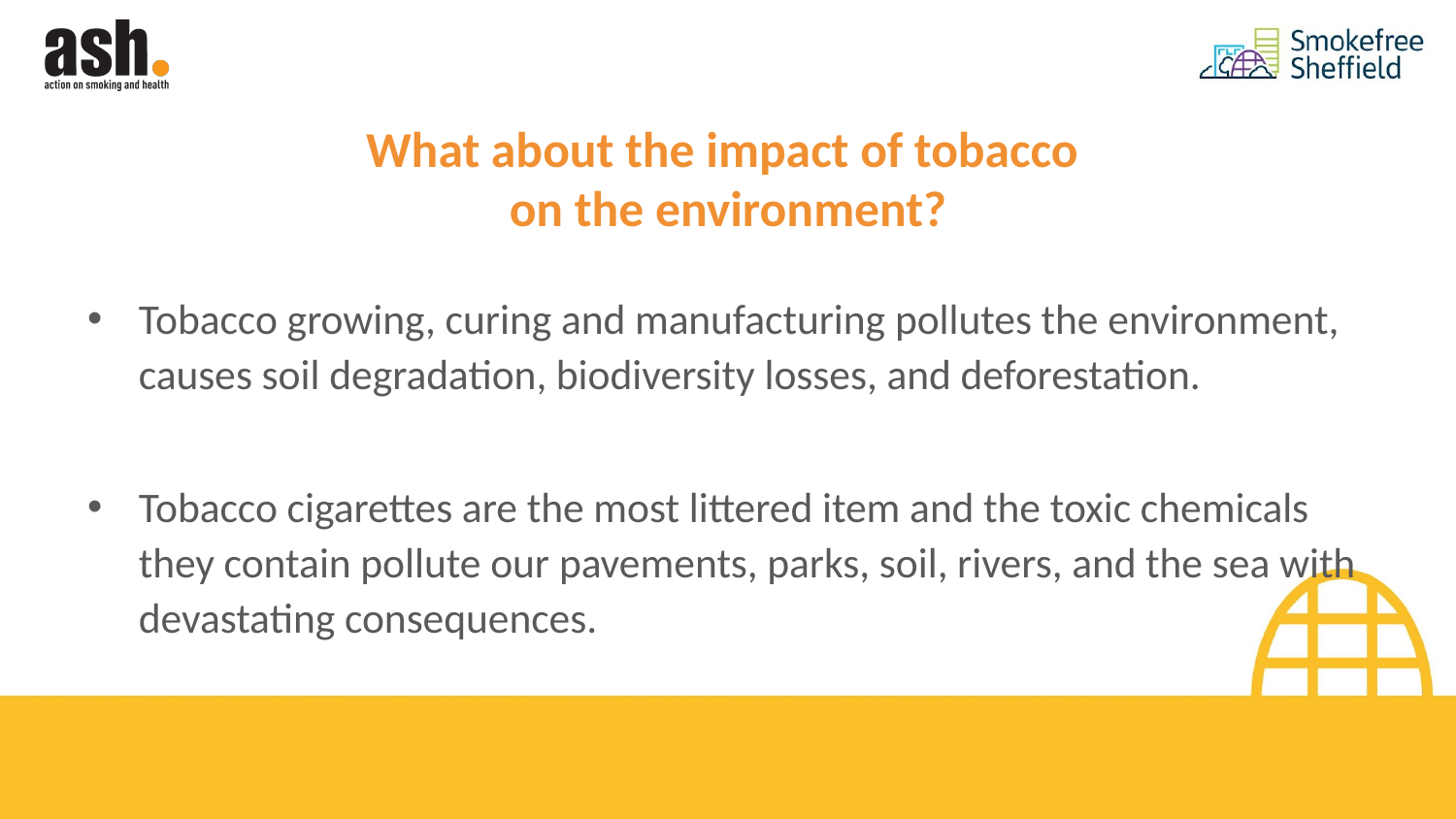

# What about the impact of tobacco on the environment?

Tobacco growing, curing and manufacturing pollutes the environment, causes soil degradation, biodiversity losses, and deforestation.

Tobacco cigarettes are the most littered item and the toxic chemicals they contain pollute our pavements, parks, soil, rivers, and the sea with devastating consequences.